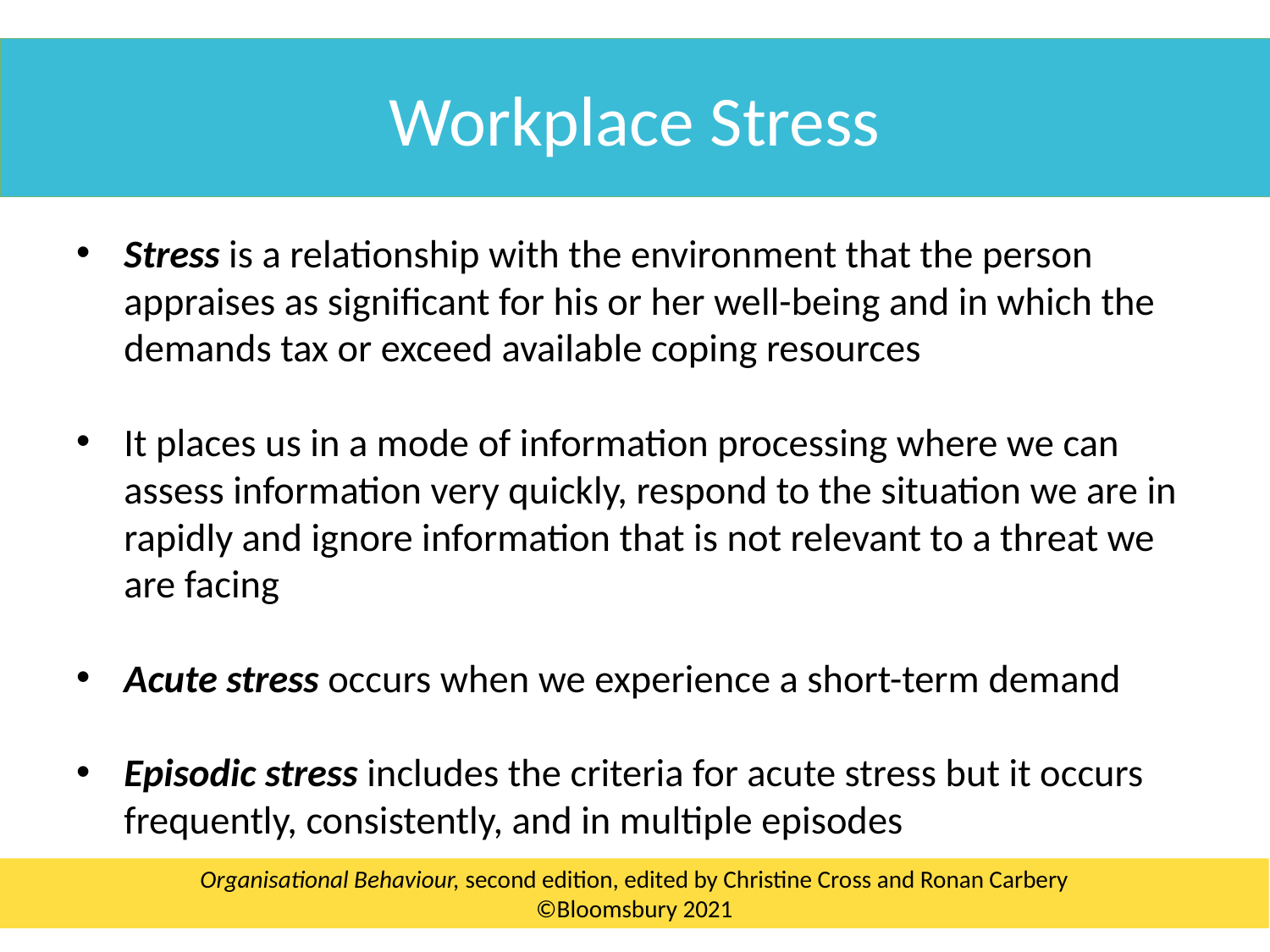

Workplace Stress
Stress is a relationship with the environment that the person appraises as significant for his or her well-being and in which the demands tax or exceed available coping resources

It places us in a mode of information processing where we can assess information very quickly, respond to the situation we are in rapidly and ignore information that is not relevant to a threat we are facing

Acute stress occurs when we experience a short-term demand

Episodic stress includes the criteria for acute stress but it occurs frequently, consistently, and in multiple episodes